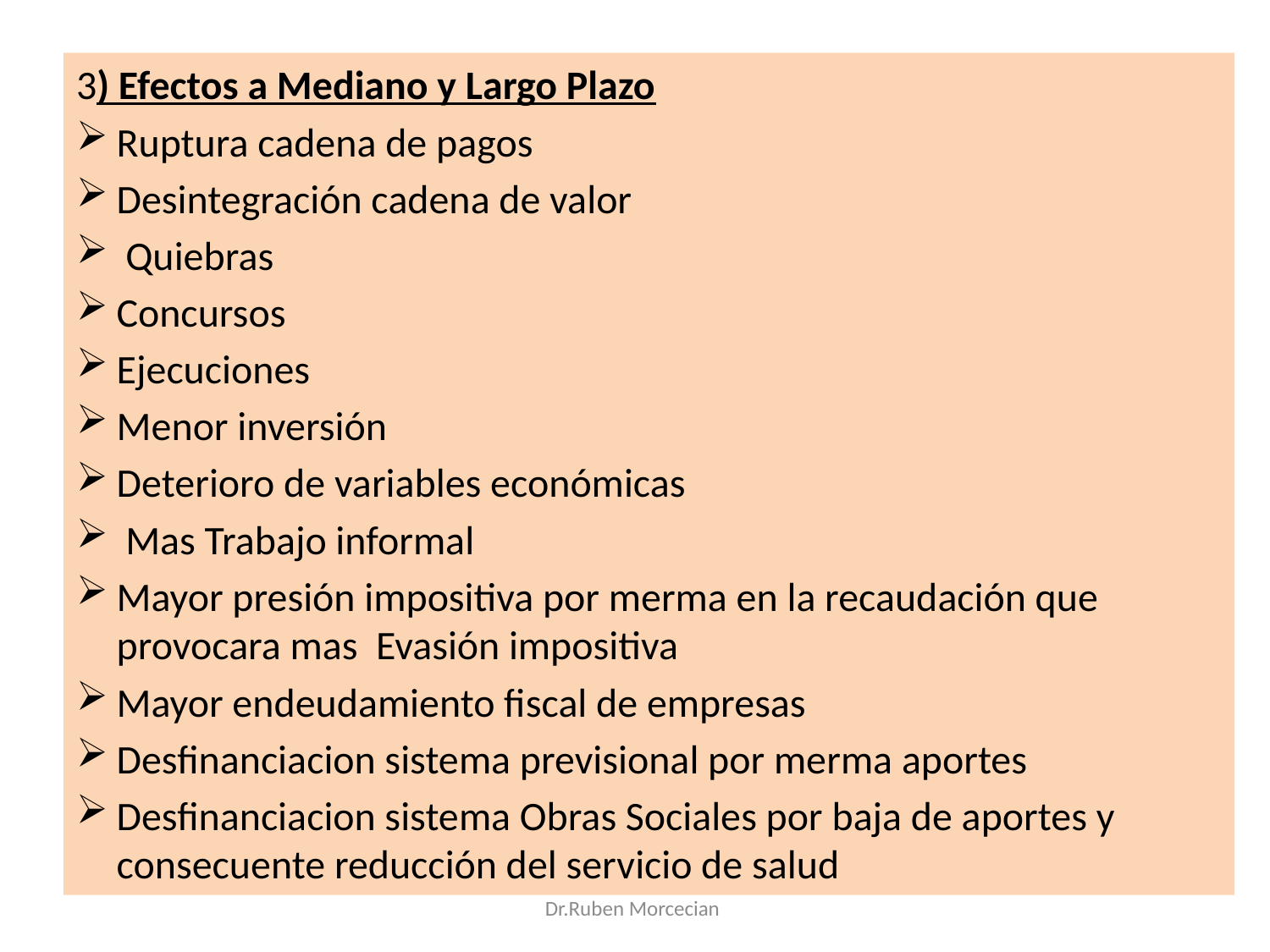

3) Efectos a Mediano y Largo Plazo
Ruptura cadena de pagos
Desintegración cadena de valor
 Quiebras
Concursos
Ejecuciones
Menor inversión
Deterioro de variables económicas
 Mas Trabajo informal
Mayor presión impositiva por merma en la recaudación que provocara mas  Evasión impositiva
Mayor endeudamiento fiscal de empresas
Desfinanciacion sistema previsional por merma aportes
Desfinanciacion sistema Obras Sociales por baja de aportes y consecuente reducción del servicio de salud

Dr.Ruben Morcecian